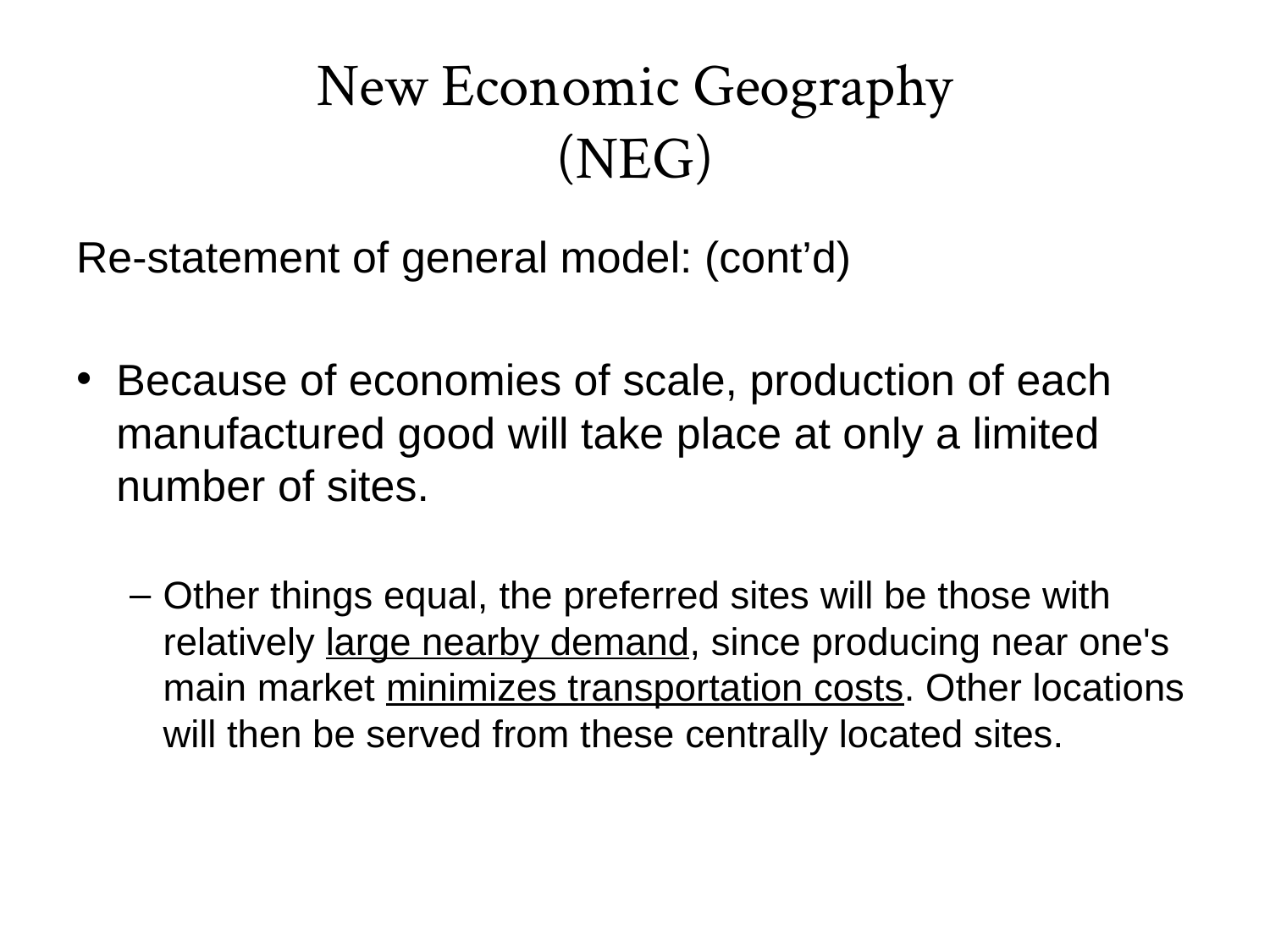

# New Economic Geography (NEG)
Re-statement of general model: (cont’d)

Because of economies of scale, production of each manufactured good will take place at only a limited number of sites.
Other things equal, the preferred sites will be those with relatively large nearby demand, since producing near one's main market minimizes transportation costs. Other locations will then be served from these centrally located sites.